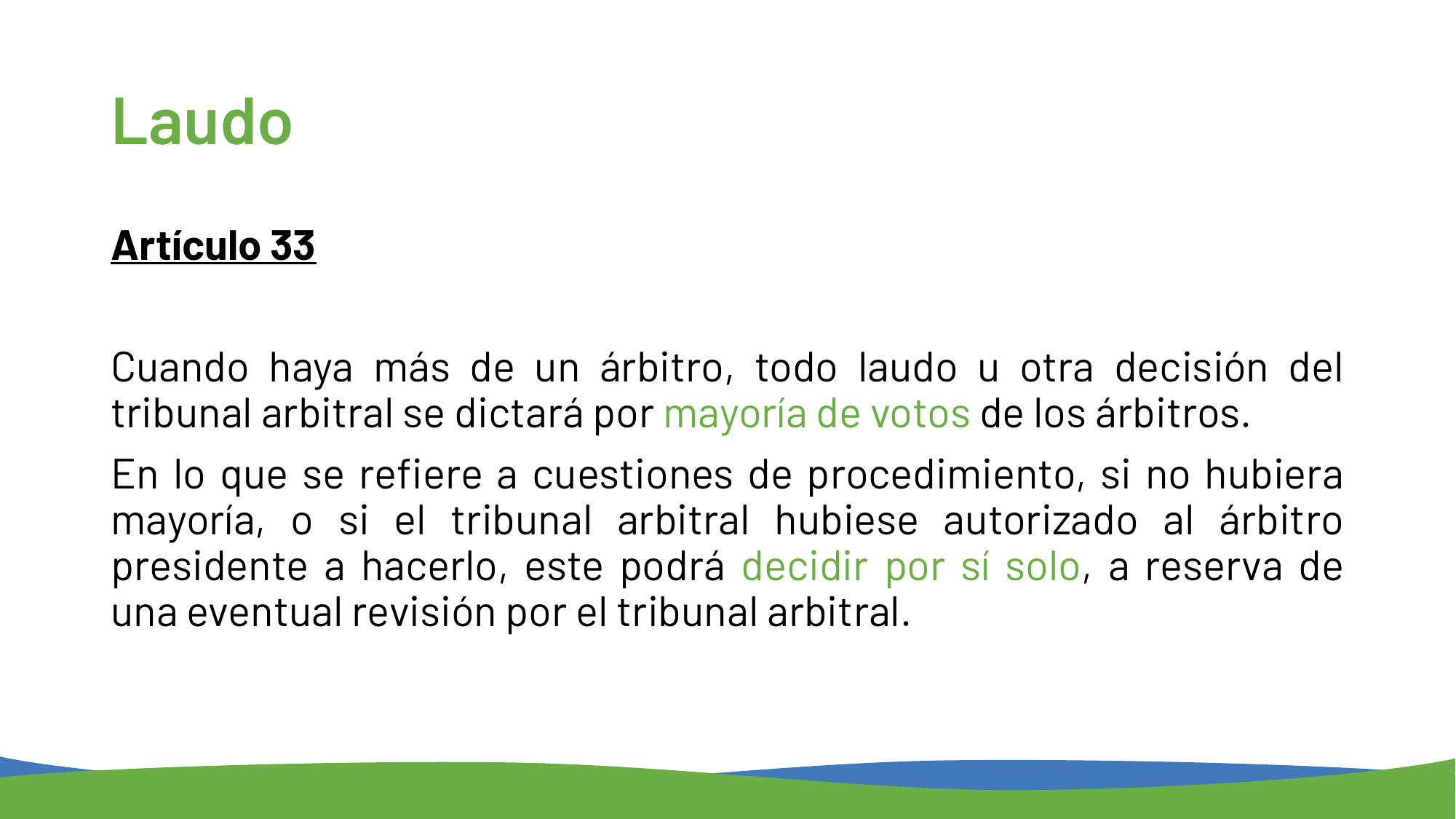

# Laudo
Artículo 33

Cuando haya más de un árbitro, todo laudo u otra decisión del tribunal arbitral se dictará por mayoría de votos de los árbitros.
En lo que se refiere a cuestiones de procedimiento, si no hubiera mayoría, o si el tribunal arbitral hubiese autorizado al árbitro presidente a hacerlo, este podrá decidir por sí solo, a reserva de una eventual revisión por el tribunal arbitral.